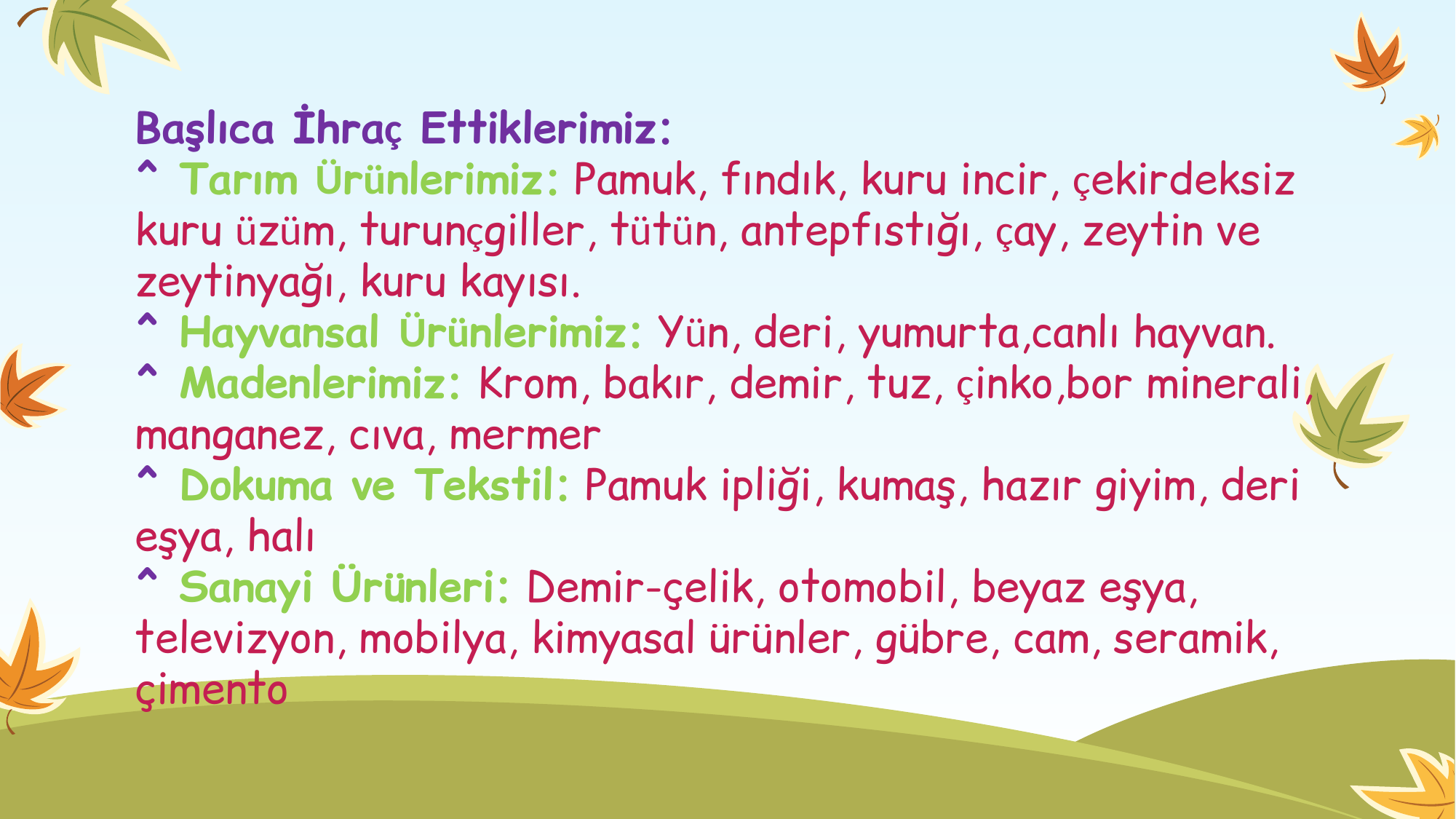

Başlıca İhraç Ettiklerimiz:
^ Tarım Ürünlerimiz: Pamuk, fındık, kuru incir, çekirdeksiz kuru üzüm, turunçgiller, tütün, antepfıstığı, çay, zeytin ve zeytinyağı, kuru kayısı.
^ Hayvansal Ürünlerimiz: Yün, deri, yumurta,canlı hayvan.
^ Madenlerimiz: Krom, bakır, demir, tuz, çinko,bor minerali, manganez, cıva, mermer
^ Dokuma ve Tekstil: Pamuk ipliği, kumaş, hazır giyim, deri eşya, halı
^ Sanayi Ürünleri: Demir-çelik, otomobil, beyaz eşya, televizyon, mobilya, kimyasal ürünler, gübre, cam, seramik, çimento